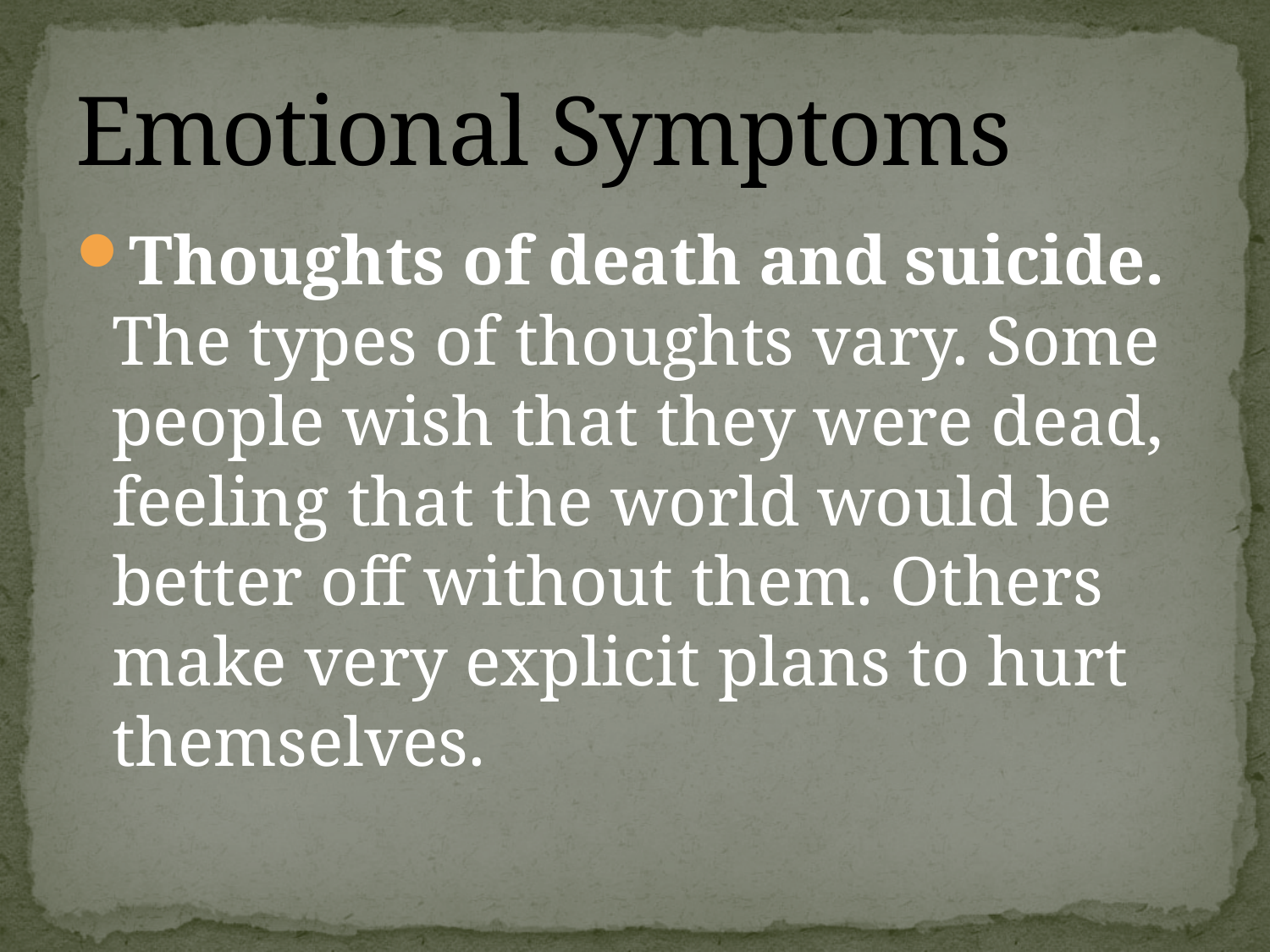

# Emotional Symptoms
Thoughts of death and suicide. The types of thoughts vary. Some people wish that they were dead, feeling that the world would be better off without them. Others make very explicit plans to hurt themselves.